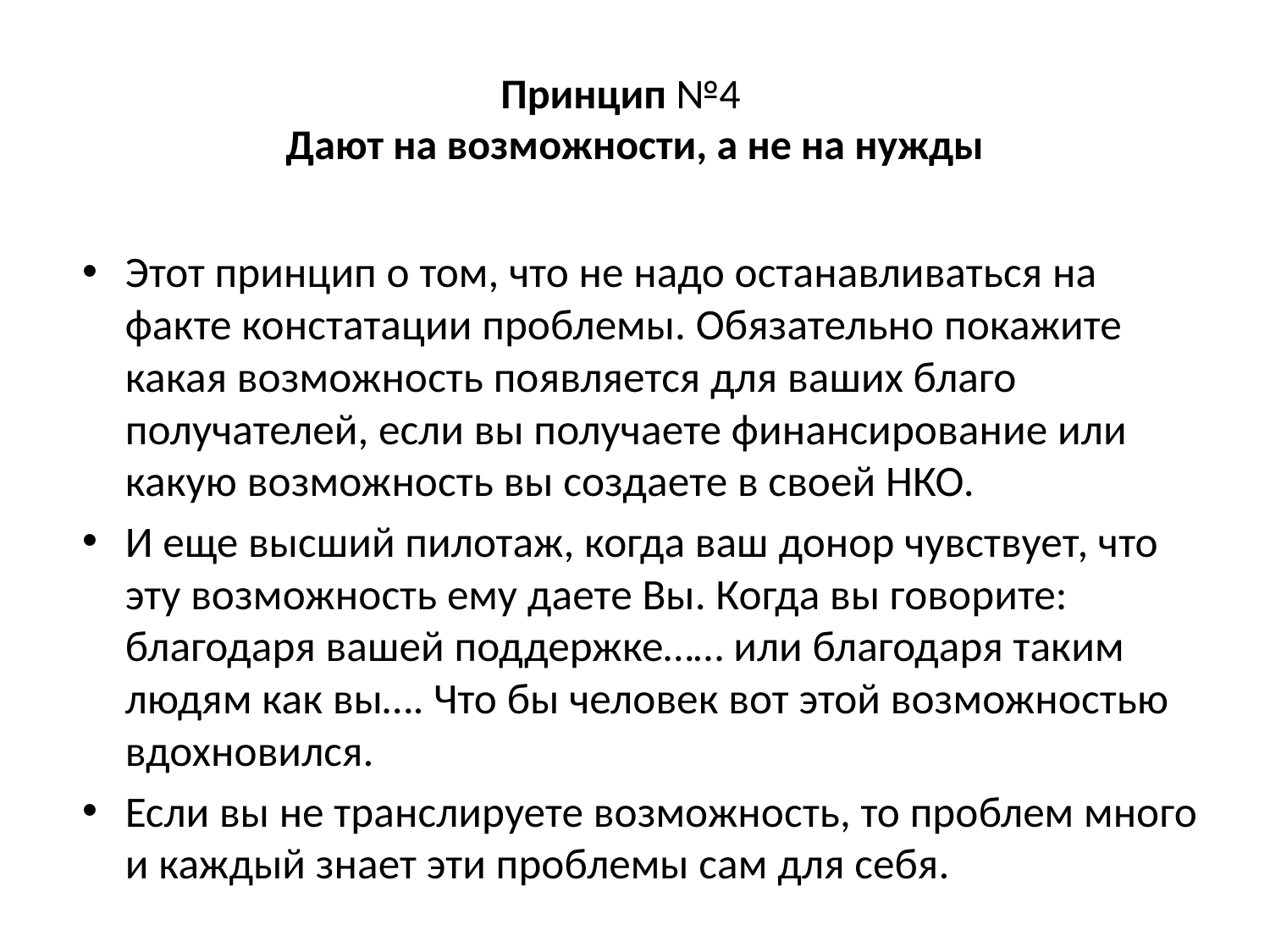

# Принцип №4 Дают на возможности, а не на нужды
Этот принцип о том, что не надо останавливаться на факте констатации проблемы. Обязательно покажите какая возможность появляется для ваших благо получателей, если вы получаете финансирование или какую возможность вы создаете в своей НКО.
И еще высший пилотаж, когда ваш донор чувствует, что эту возможность ему даете Вы. Когда вы говорите: благодаря вашей поддержке…… или благодаря таким людям как вы…. Что бы человек вот этой возможностью вдохновился.
Если вы не транслируете возможность, то проблем много и каждый знает эти проблемы сам для себя.